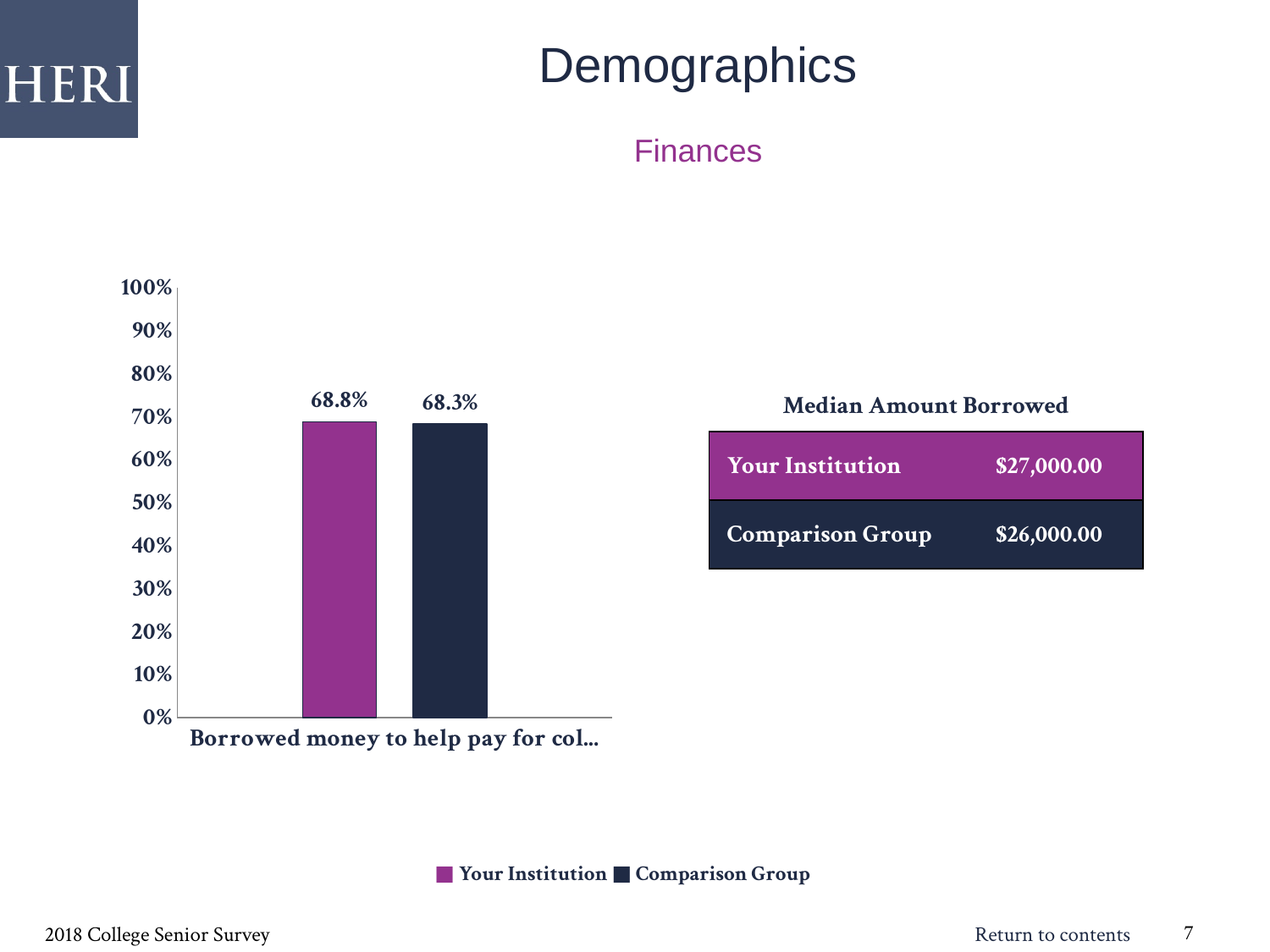

# Demographics Finances

### Chart

| Category | Institution | Comparison |
|---|---|---|
| Borrowed money to help pay for college | 0.688 | 0.683 |
| Median Amount Borrowed |  |
| --- | --- |
| Your Institution | $27,000.00 |
| Comparison Group | $26,000.00 |
■ Your Institution ■ Comparison Group
2018 College Senior Survey
7